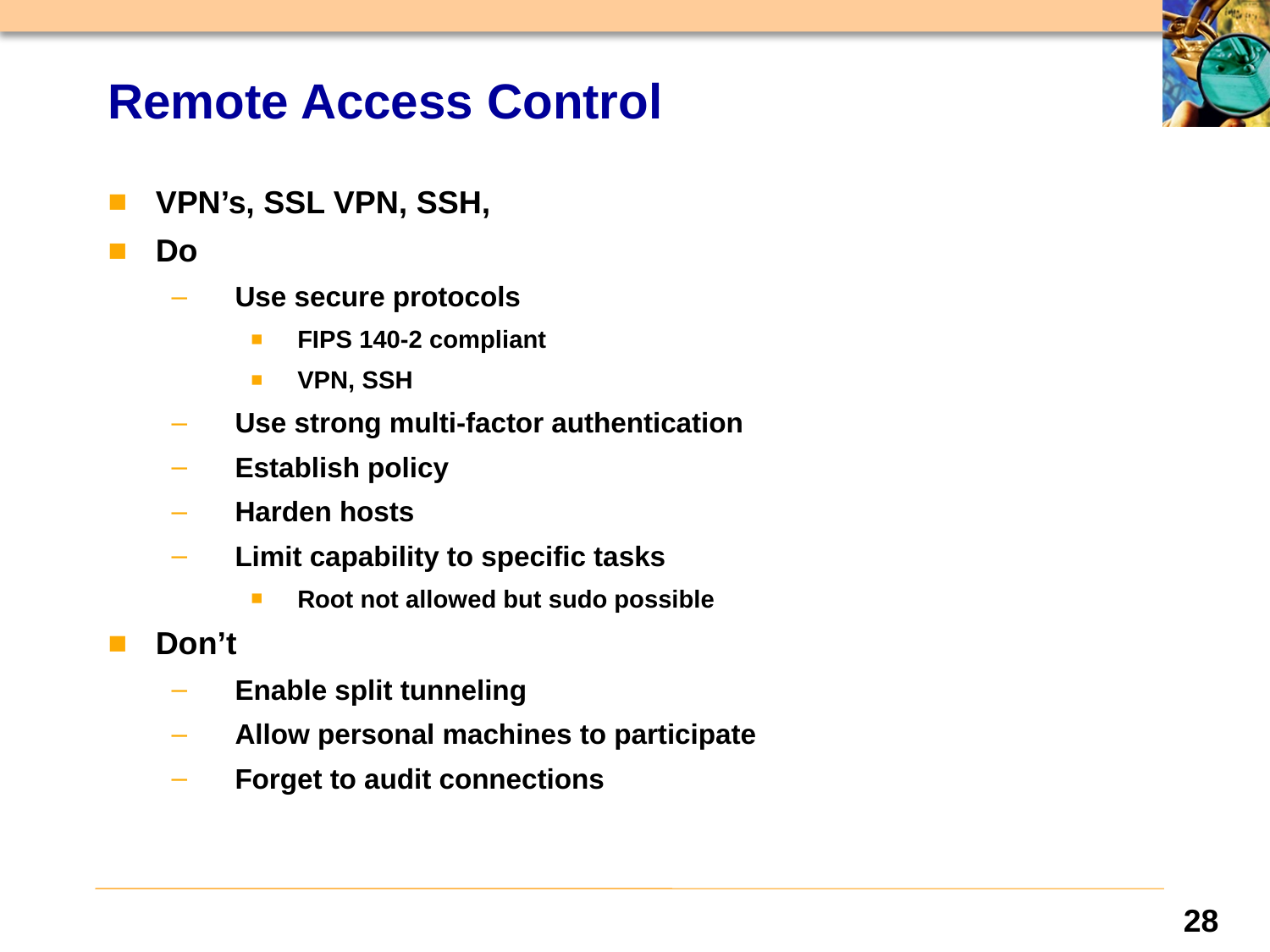

# Remote Access Control
VPN’s, SSL VPN, SSH,
Do
Use secure protocols
FIPS 140-2 compliant
VPN, SSH
Use strong multi-factor authentication
Establish policy
Harden hosts
Limit capability to specific tasks
Root not allowed but sudo possible
Don’t
Enable split tunneling
Allow personal machines to participate
Forget to audit connections